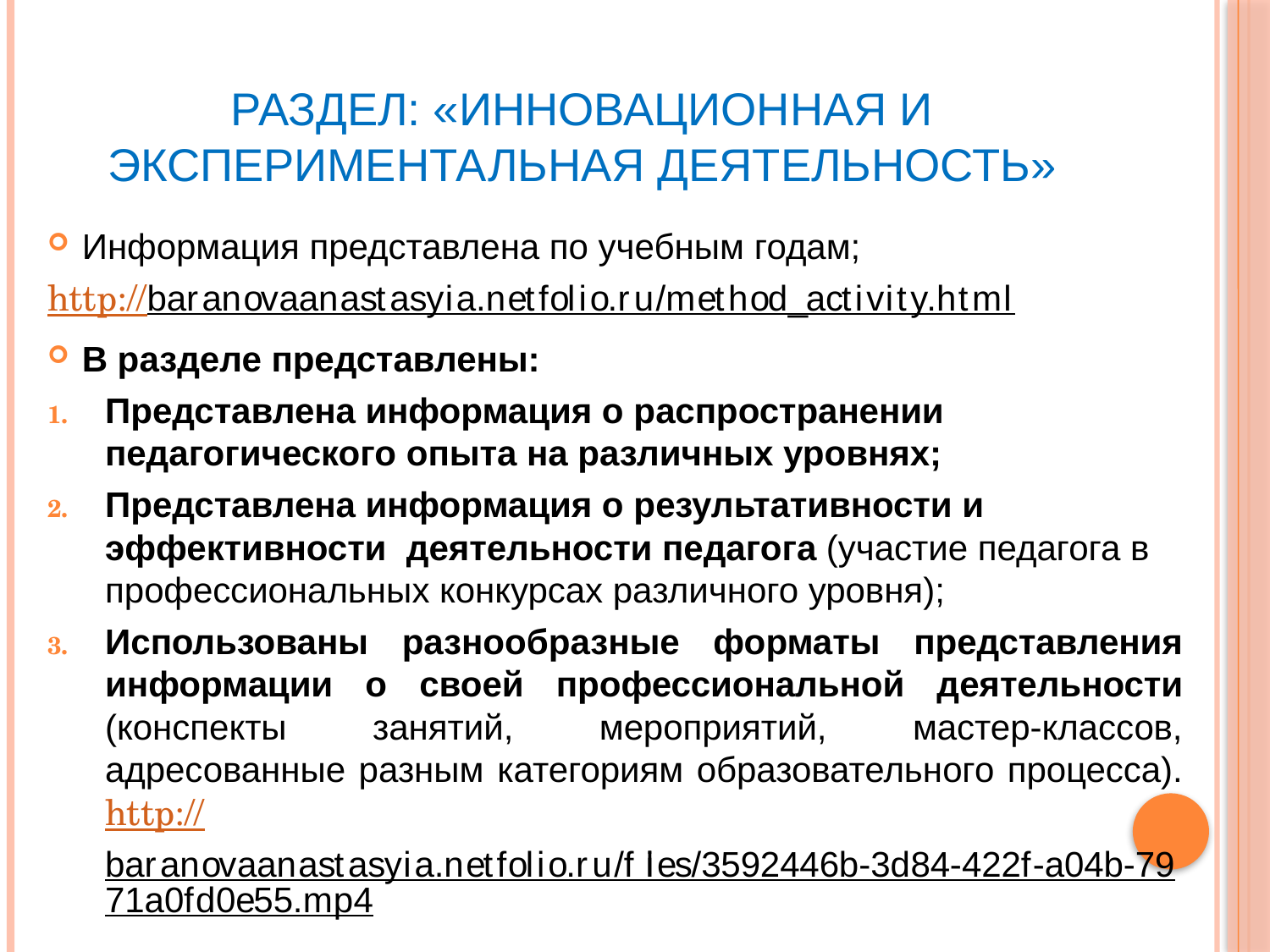

# Раздел: «Инновационная и экспериментальная деятельность»
Информация представлена по учебным годам;
http://baranovaanastasyia.netfolio.ru/method_activity.html
В разделе представлены:
Представлена информация о распространении педагогического опыта на различных уровнях;
Представлена информация о результативности и эффективности  деятельности педагога (участие педагога в профессиональных конкурсах различного уровня);
Использованы разнообразные форматы представления информации о своей профессиональной деятельности (конспекты занятий, мероприятий, мастер-классов, адресованные разным категориям образовательного процесса). http://baranovaanastasyia.netfolio.ru/files/3592446b-3d84-422f-a04b-7971a0fd0e55.mp4